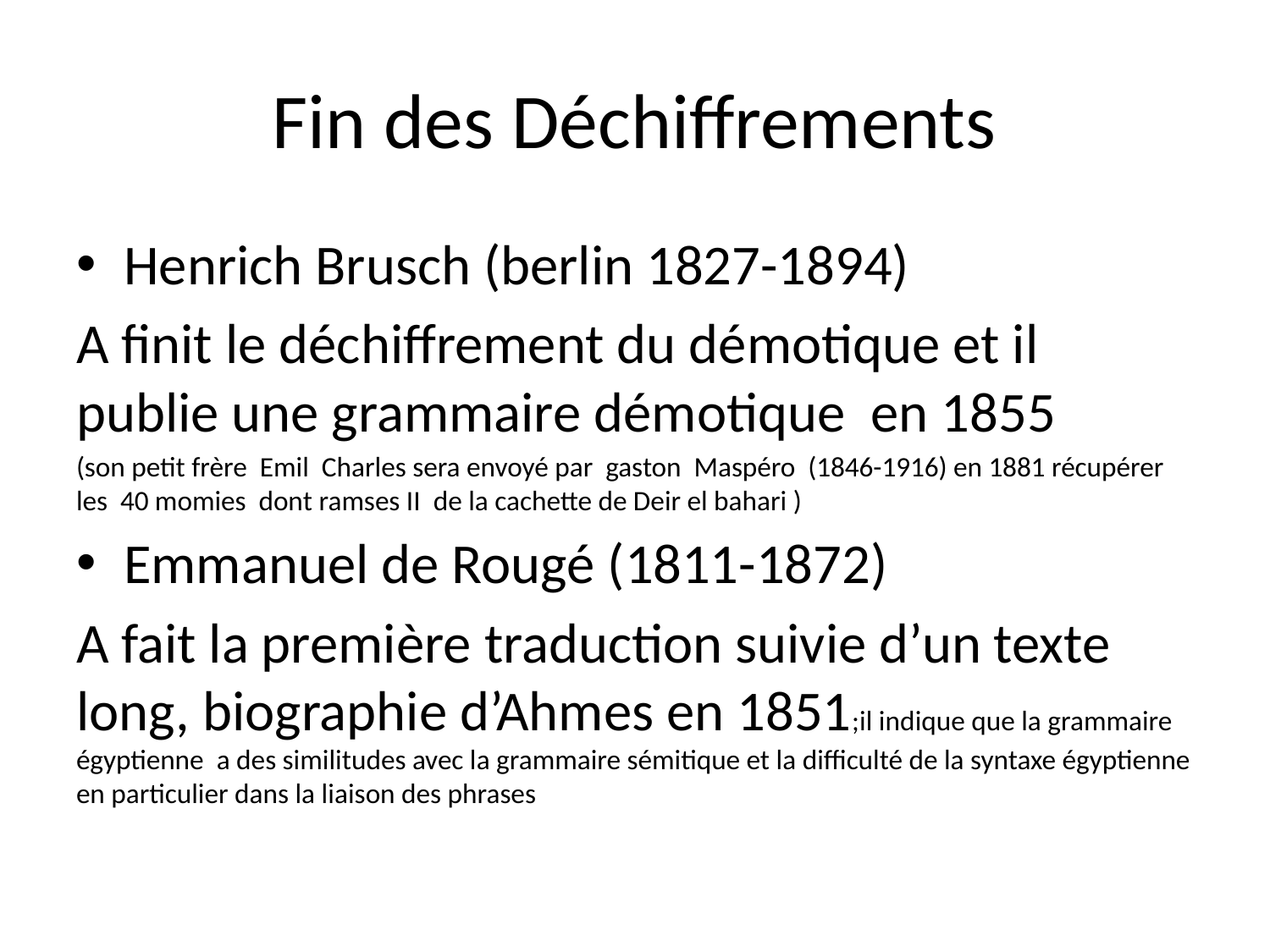

# Fin des Déchiffrements
Henrich Brusch (berlin 1827-1894)
A finit le déchiffrement du démotique et il publie une grammaire démotique  en 1855
(son petit frère  Emil  Charles sera envoyé par  gaston  Maspéro  (1846-1916) en 1881 récupérer les  40 momies  dont ramses II  de la cachette de Deir el bahari )
Emmanuel de Rougé (1811-1872)
A fait la première traduction suivie d’un texte long, biographie d’Ahmes en 1851;il indique que la grammaire égyptienne  a des similitudes avec la grammaire sémitique et la difficulté de la syntaxe égyptienne en particulier dans la liaison des phrases